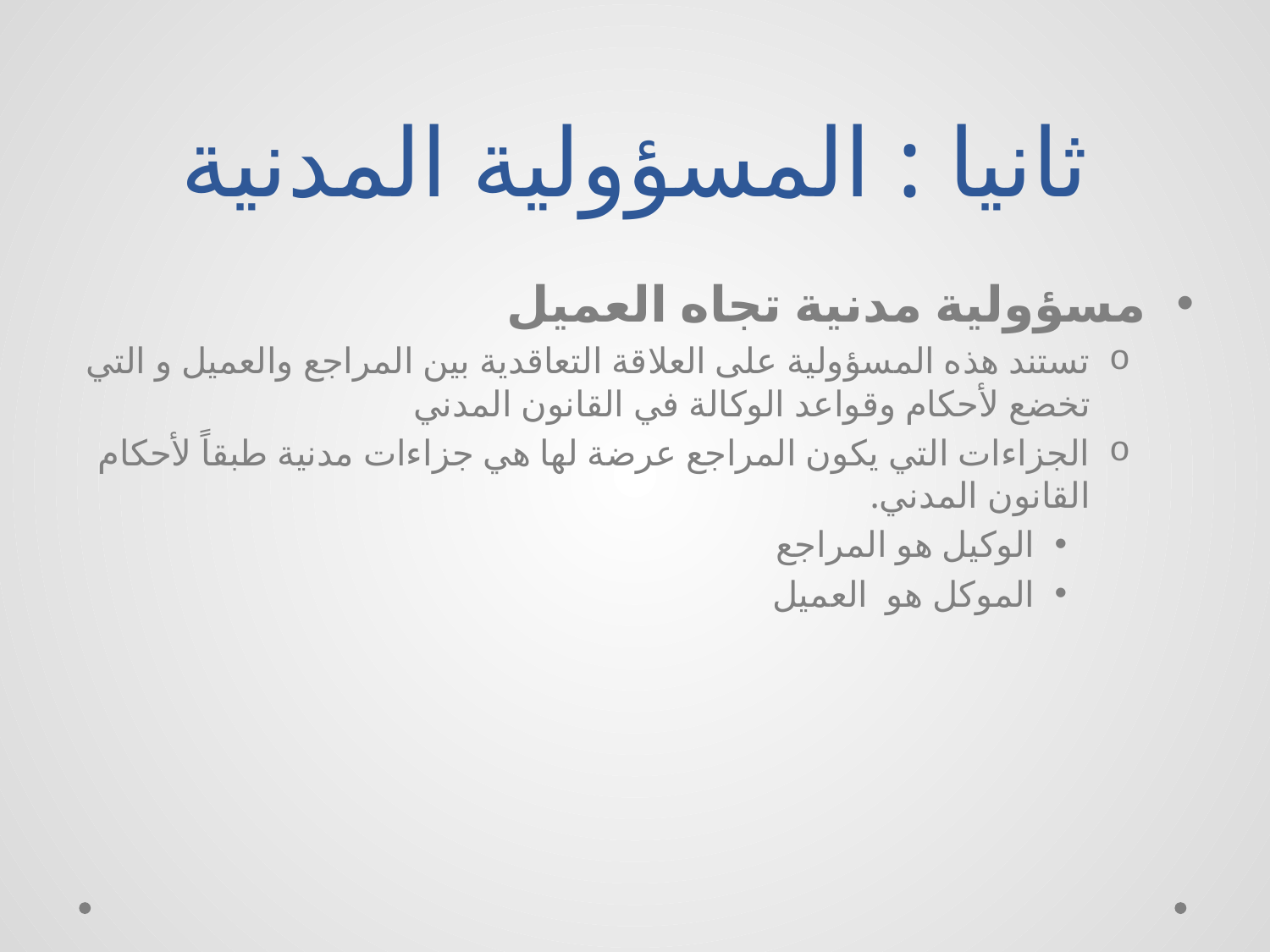

# ثانيا : المسؤولية المدنية
مسؤولية مدنية تجاه العميل
تستند هذه المسؤولية على العلاقة التعاقدية بين المراجع والعميل و التي تخضع لأحكام وقواعد الوكالة في القانون المدني
الجزاءات التي يكون المراجع عرضة لها هي جزاءات مدنية طبقاً لأحكام القانون المدني.
الوكيل هو المراجع
الموكل هو  العميل